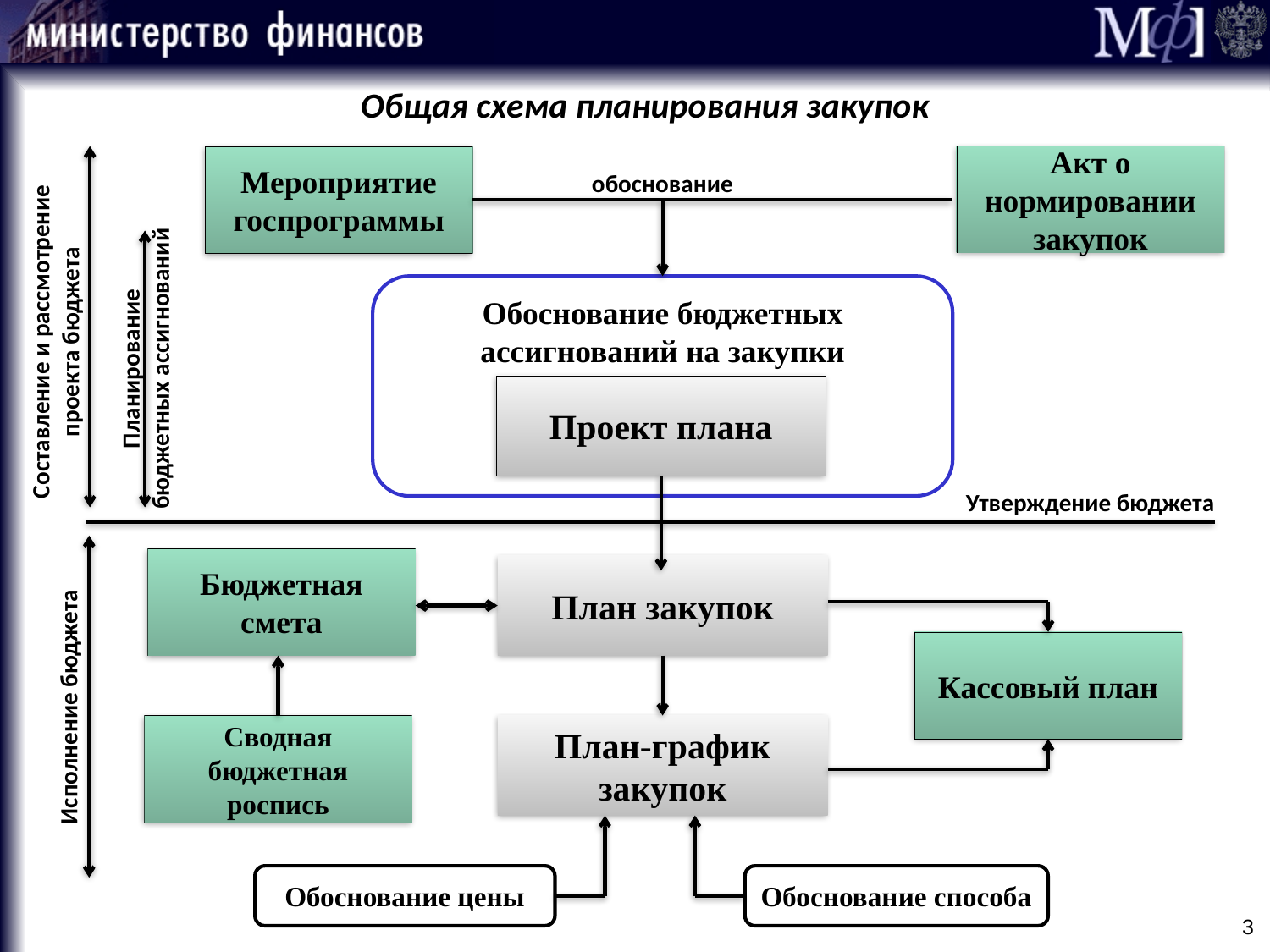

Общая схема планирования закупок
Акт о нормировании закупок
Мероприятие госпрограммы
обоснование
Обоснование бюджетных ассигнований на закупки
Составление и рассмотрение
проекта бюджета
Планирование
бюджетных ассигнований
Проект плана
Утверждение бюджета
Бюджетная смета
План закупок
Кассовый план
Исполнение бюджета
Сводная бюджетная роспись
План-график закупок
Обоснование цены
Обоснование способа
3